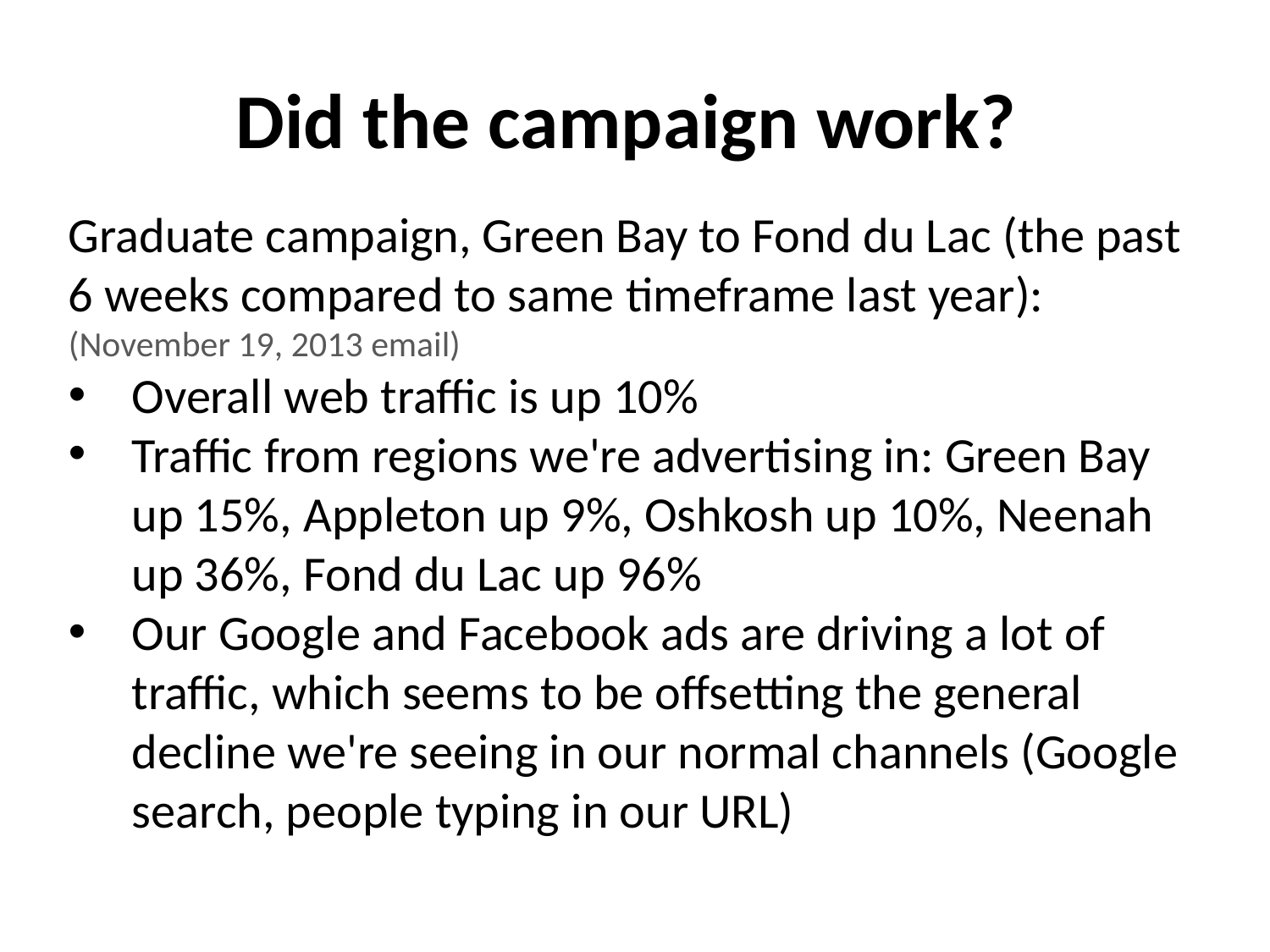

# Did the campaign work?
Graduate campaign, Green Bay to Fond du Lac (the past 6 weeks compared to same timeframe last year): (November 19, 2013 email)
Overall web traffic is up 10%
Traffic from regions we're advertising in: Green Bay up 15%, Appleton up 9%, Oshkosh up 10%, Neenah up 36%, Fond du Lac up 96%
Our Google and Facebook ads are driving a lot of traffic, which seems to be offsetting the general decline we're seeing in our normal channels (Google search, people typing in our URL)